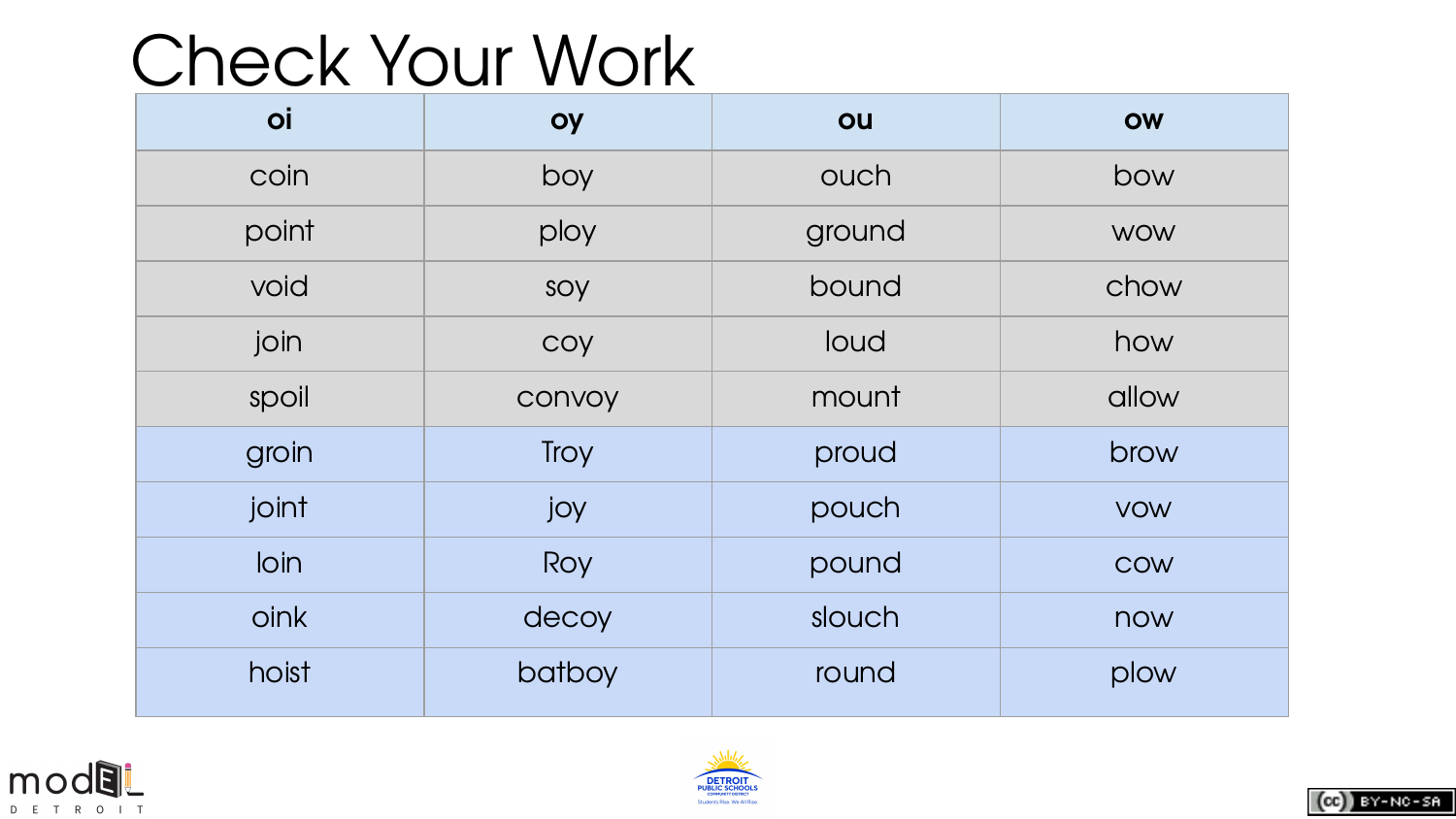

# Check Your Work
| oi | oy | ou | ow |
| --- | --- | --- | --- |
| coin | boy | ouch | bow |
| point | ploy | ground | wow |
| void | soy | bound | chow |
| join | coy | loud | how |
| spoil | convoy | mount | allow |
| groin | Troy | proud | brow |
| joint | joy | pouch | vow |
| loin | Roy | pound | cow |
| oink | decoy | slouch | now |
| hoist | batboy | round | plow |